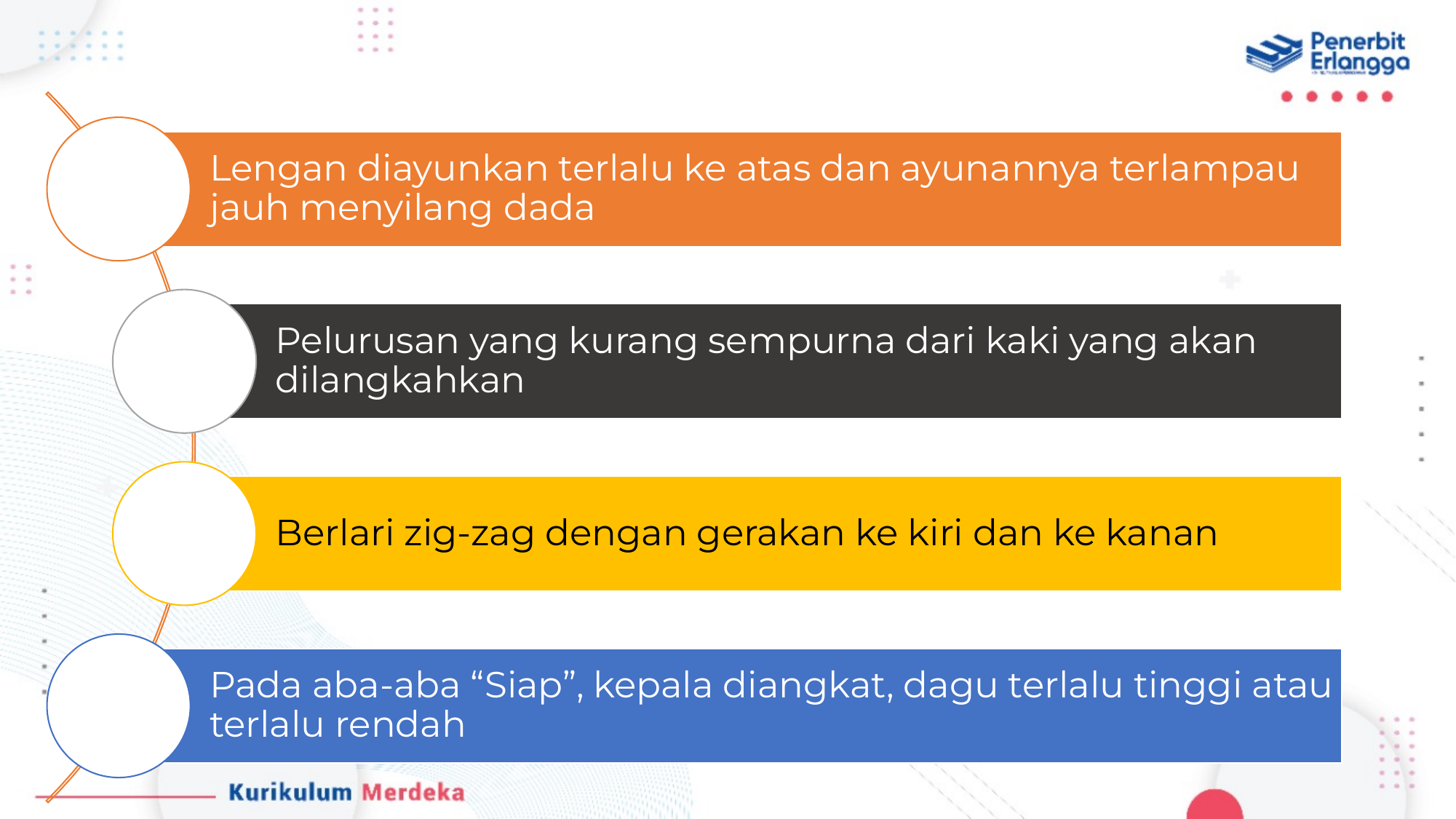

Lengan diayunkan terlalu ke atas dan ayunannya terlampau jauh menyilang dada
Pelurusan yang kurang sempurna dari kaki yang akan dilangkahkan
Berlari zig-zag dengan gerakan ke kiri dan ke kanan
Pada aba-aba “Siap”, kepala diangkat, dagu terlalu tinggi atau terlalu rendah